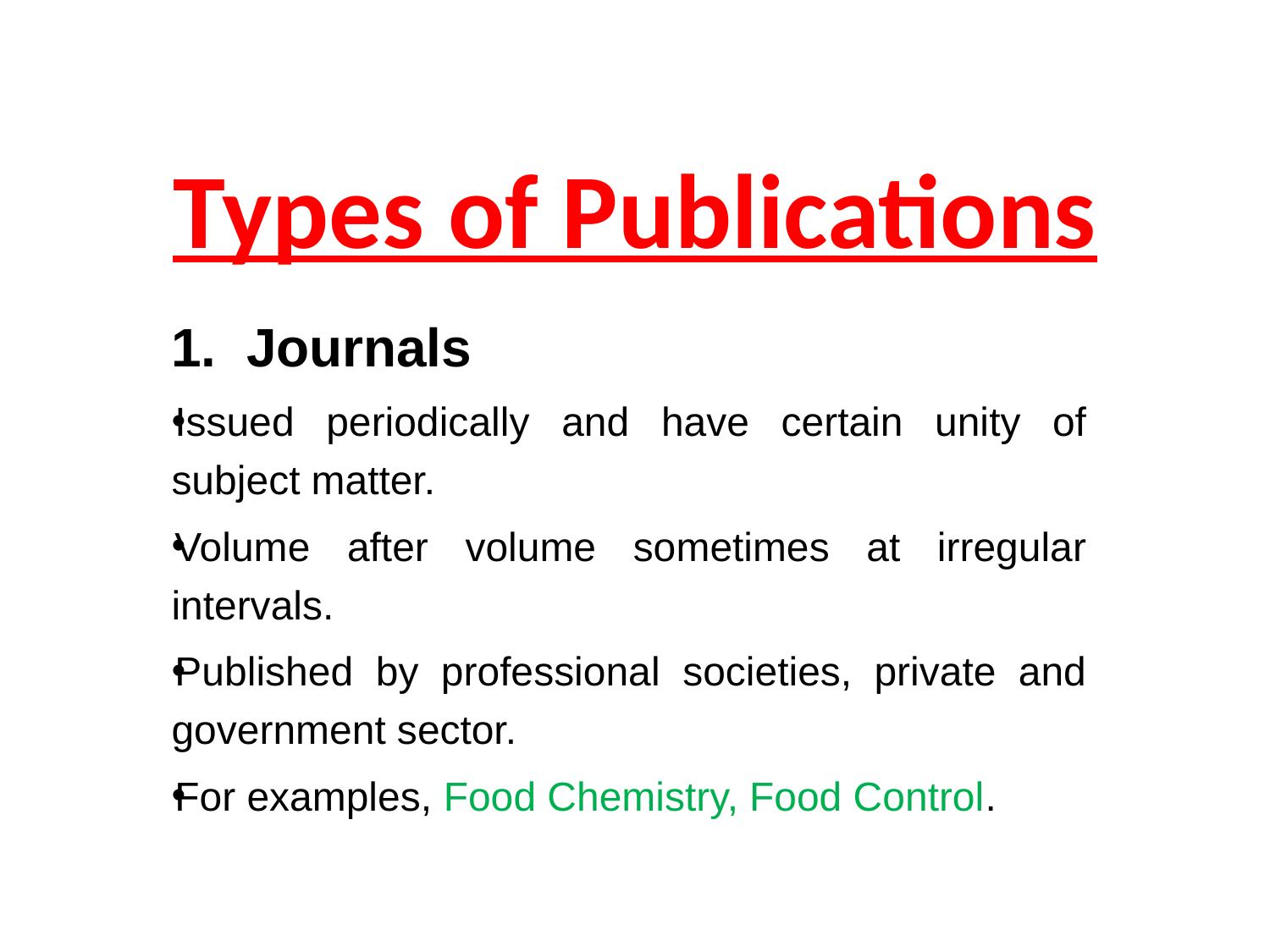

# Types of Publications
1.  Journals
Issued periodically and have certain unity of subject matter.
Volume after volume sometimes at irregular intervals.
Published by professional societies, private and government sector.
For examples, Food Chemistry, Food Control.